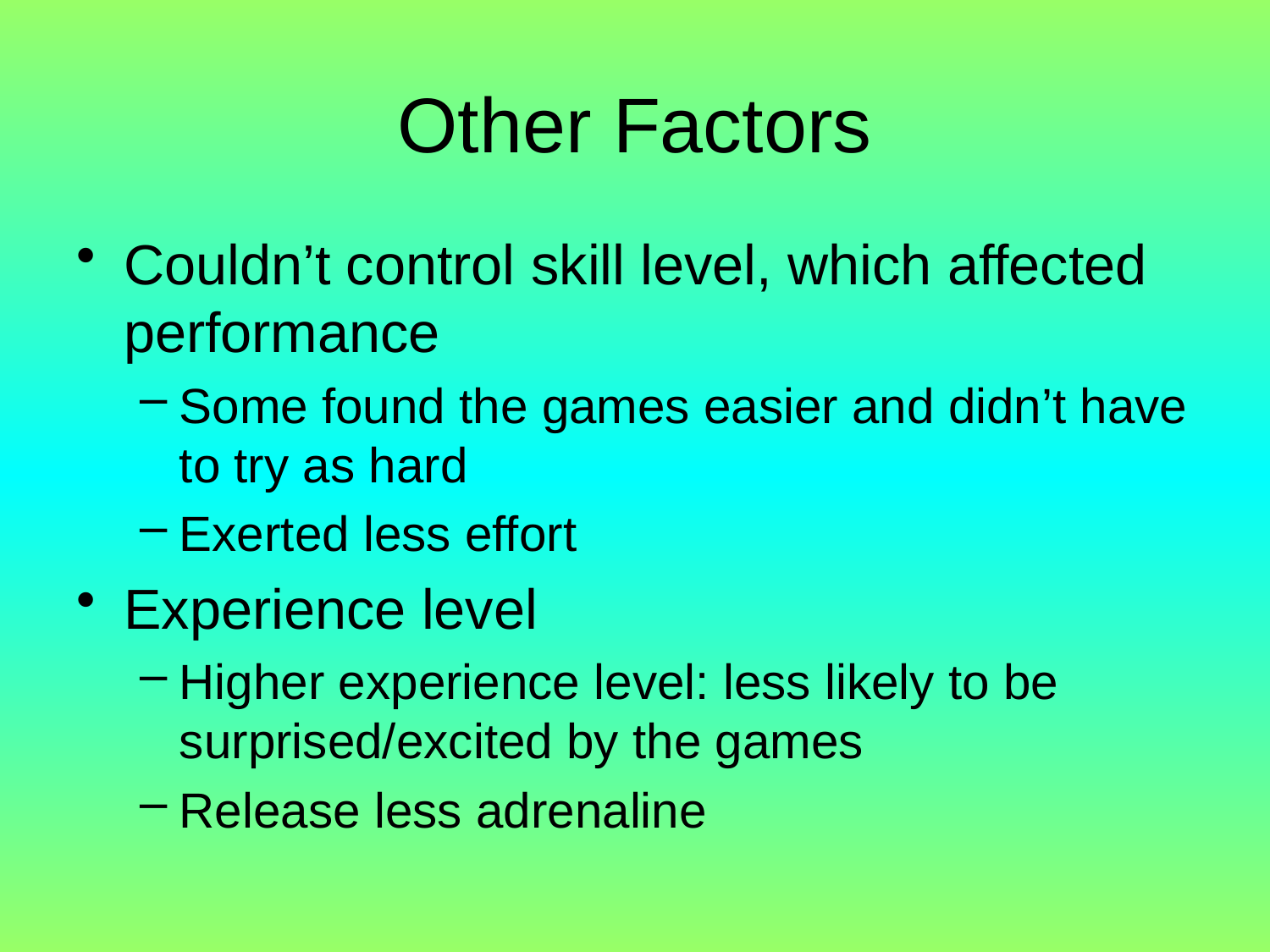

# Other Factors
Couldn’t control skill level, which affected performance
Some found the games easier and didn’t have to try as hard
Exerted less effort
Experience level
Higher experience level: less likely to be surprised/excited by the games
Release less adrenaline